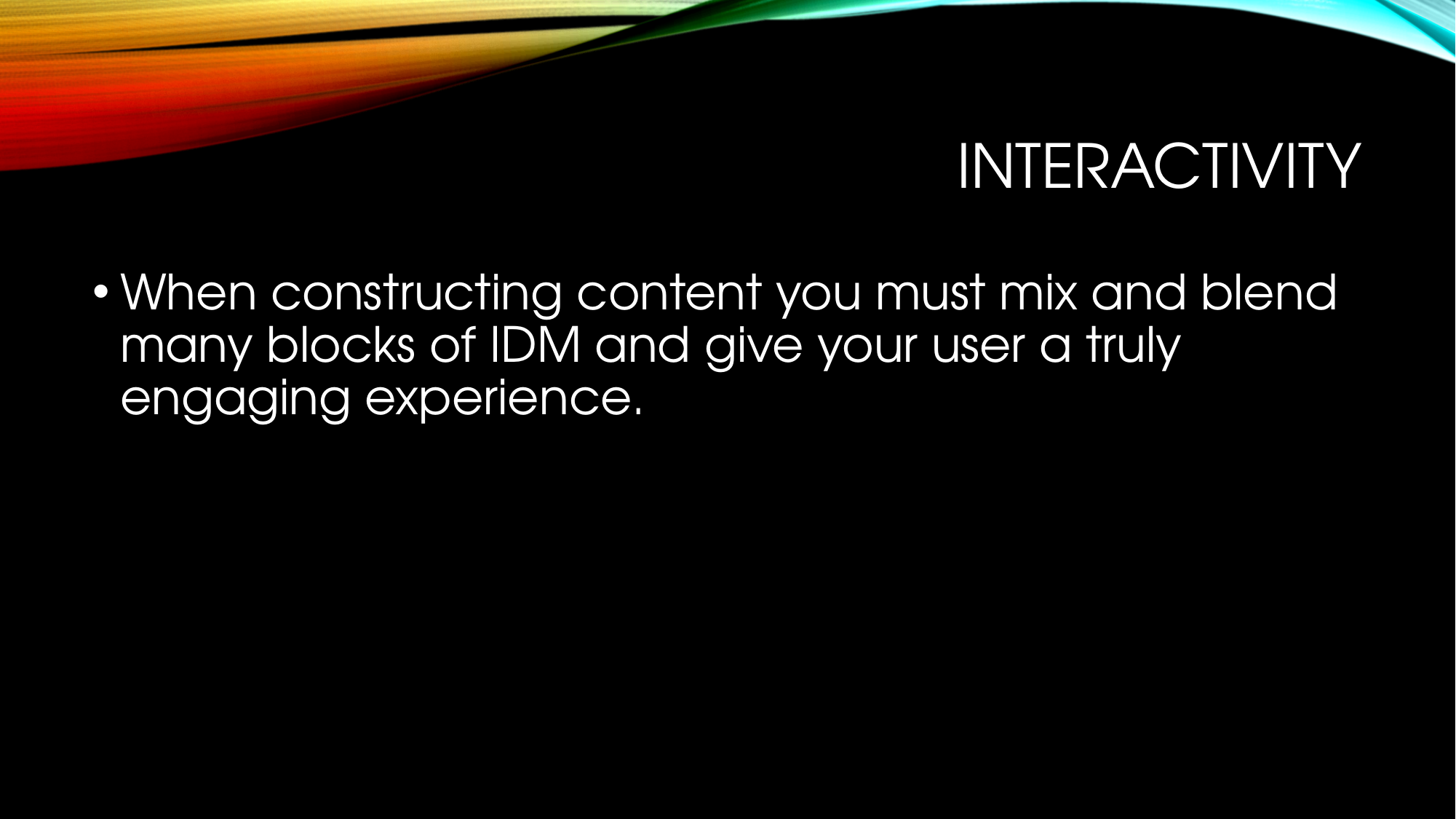

# Interactivity
When constructing content you must mix and blend many blocks of IDM and give your user a truly engaging experience.